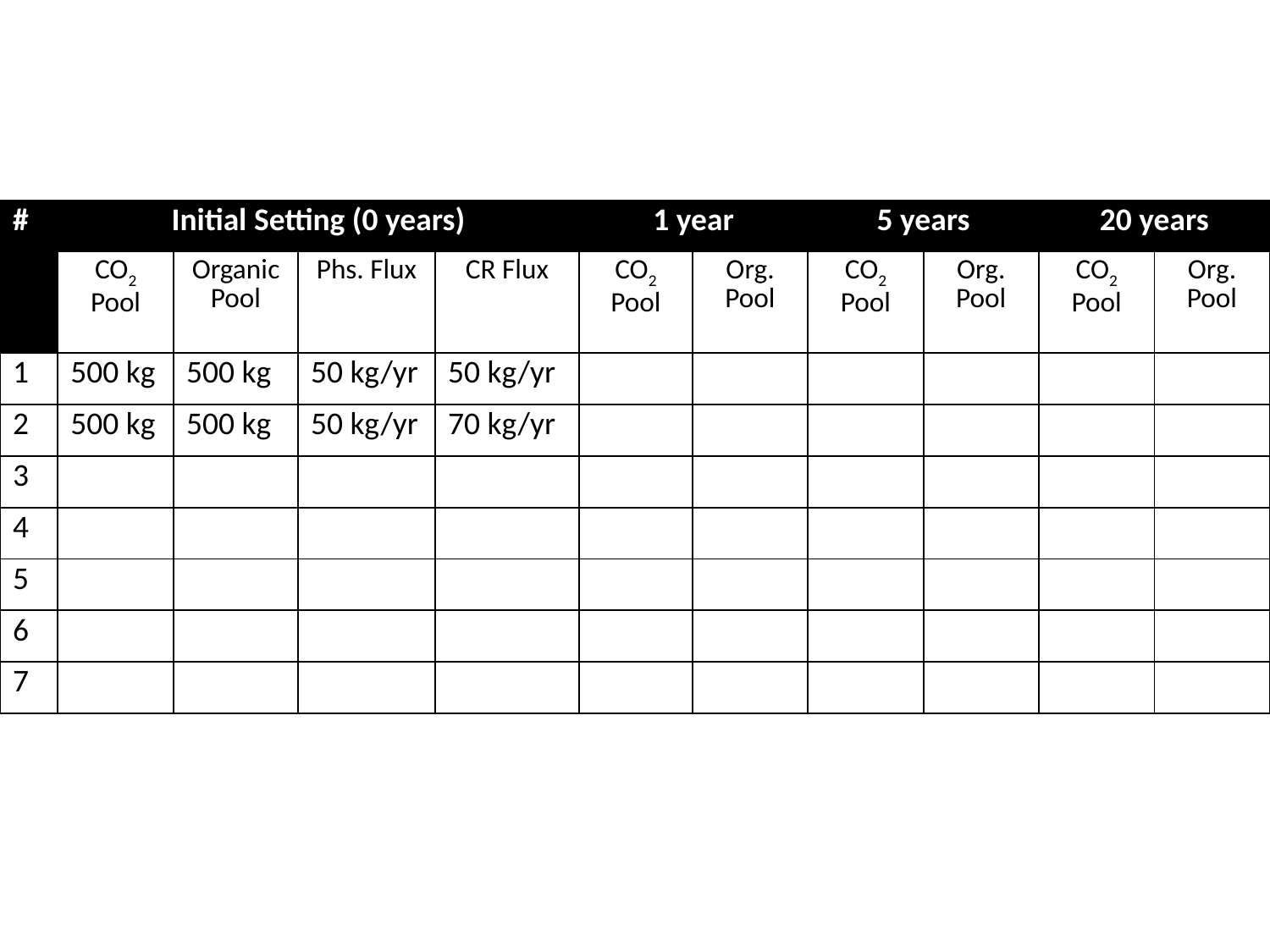

| # | Initial Setting (0 years) |  |  |  | 1 year |  | 5 years |  | 20 years |  |
| --- | --- | --- | --- | --- | --- | --- | --- | --- | --- | --- |
|  | CO2 Pool | Organic Pool | Phs. Flux | CR Flux | CO2 Pool | Org. Pool | CO2 Pool | Org. Pool | CO2 Pool | Org. Pool |
| 1 | 500 kg | 500 kg | 50 kg/yr | 50 kg/yr |  |  |  |  |  |  |
| 2 | 500 kg | 500 kg | 50 kg/yr | 70 kg/yr |  |  |  |  |  |  |
| 3 |  |  |  |  |  |  |  |  |  |  |
| 4 |  |  |  |  |  |  |  |  |  |  |
| 5 |  |  |  |  |  |  |  |  |  |  |
| 6 |  |  |  |  |  |  |  |  |  |  |
| 7 |  |  |  |  |  |  |  |  |  |  |